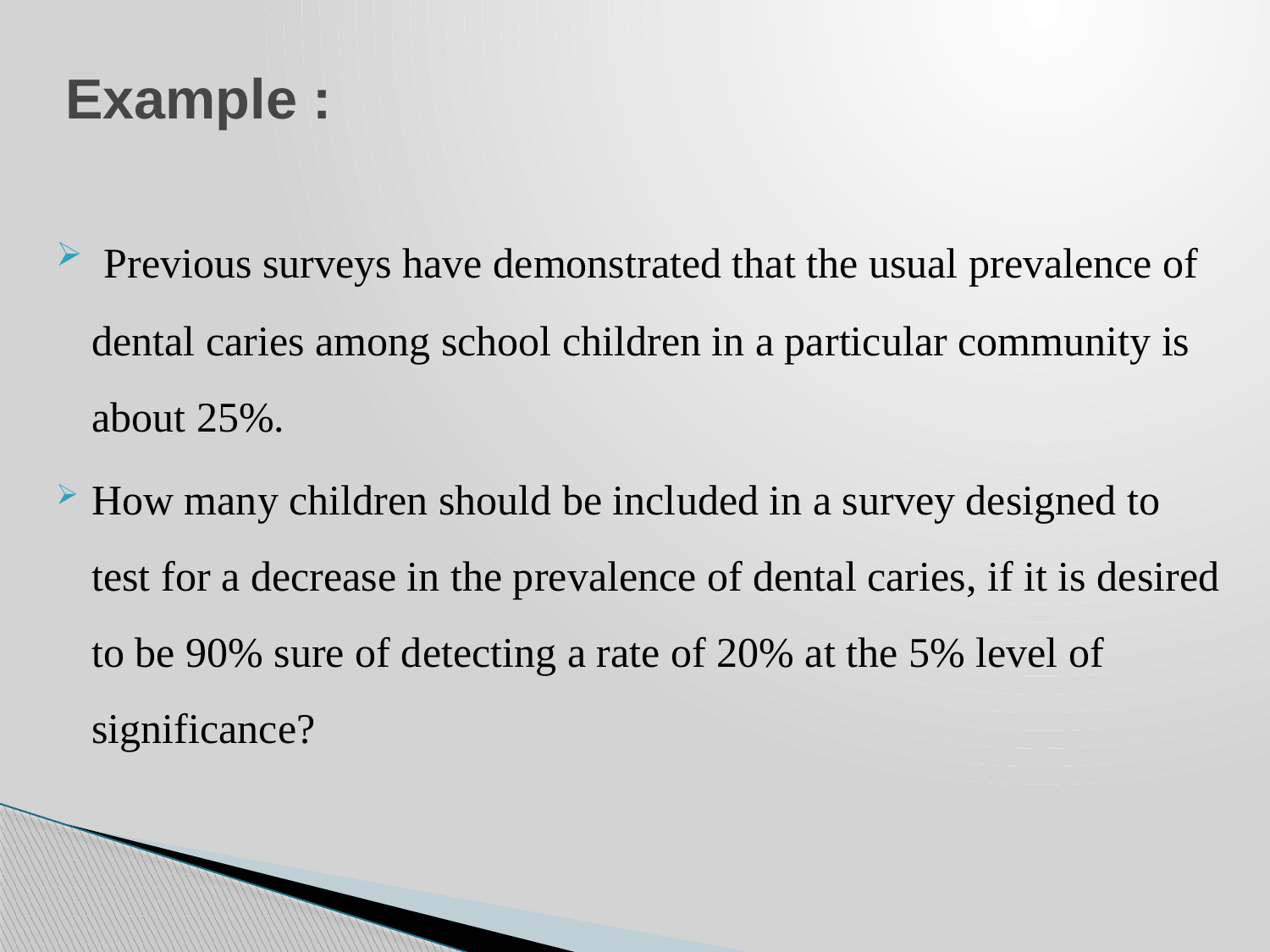

# Example :
 Previous surveys have demonstrated that the usual prevalence of dental caries among school children in a particular community is about 25%.
How many children should be included in a survey designed to test for a decrease in the prevalence of dental caries, if it is desired to be 90% sure of detecting a rate of 20% at the 5% level of significance?